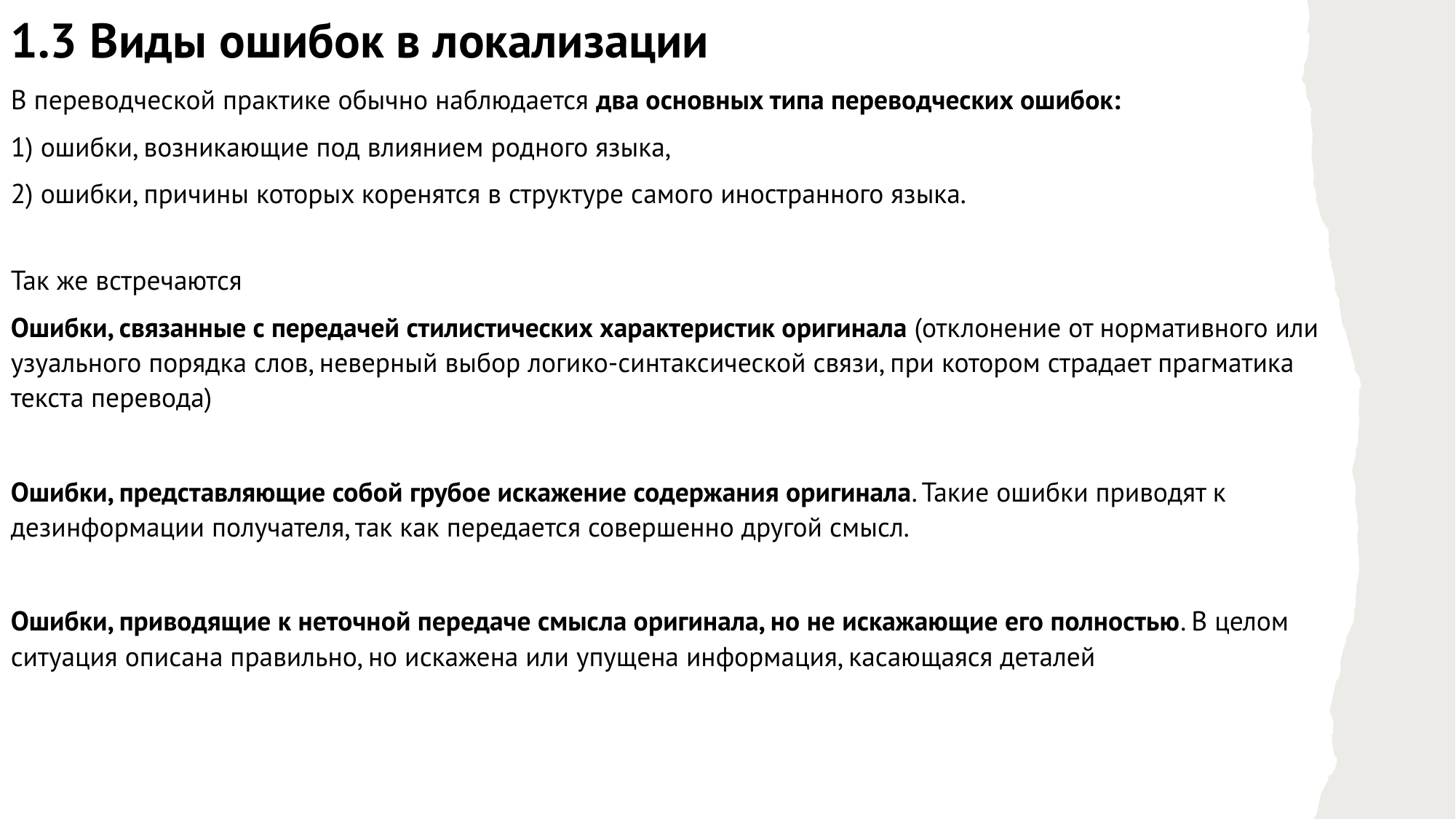

1.3 Виды ошибок в локализации
В переводческой практике обычно наблюдается два основных типа переводческих ошибок:
1) ошибки, возникающие под влиянием родного языка,
2) ошибки, причины которых коренятся в структуре самого иностранного языка.

Так же встречаются
Ошибки, связанные с передачей стилистических характеристик оригинала (отклонение от нормативного или узуального порядка слов, неверный выбор логико-синтаксической связи, при котором страдает прагматика текста перевода)

Ошибки, представляющие собой грубое искажение содержания оригинала. Такие ошибки приводят к дезинформации получателя, так как передается совершенно другой смысл.

Ошибки, приводящие к неточной передаче смысла оригинала, но не искажающие его полностью. В целом ситуация описана правильно, но искажена или упущена информация, касающаяся деталей